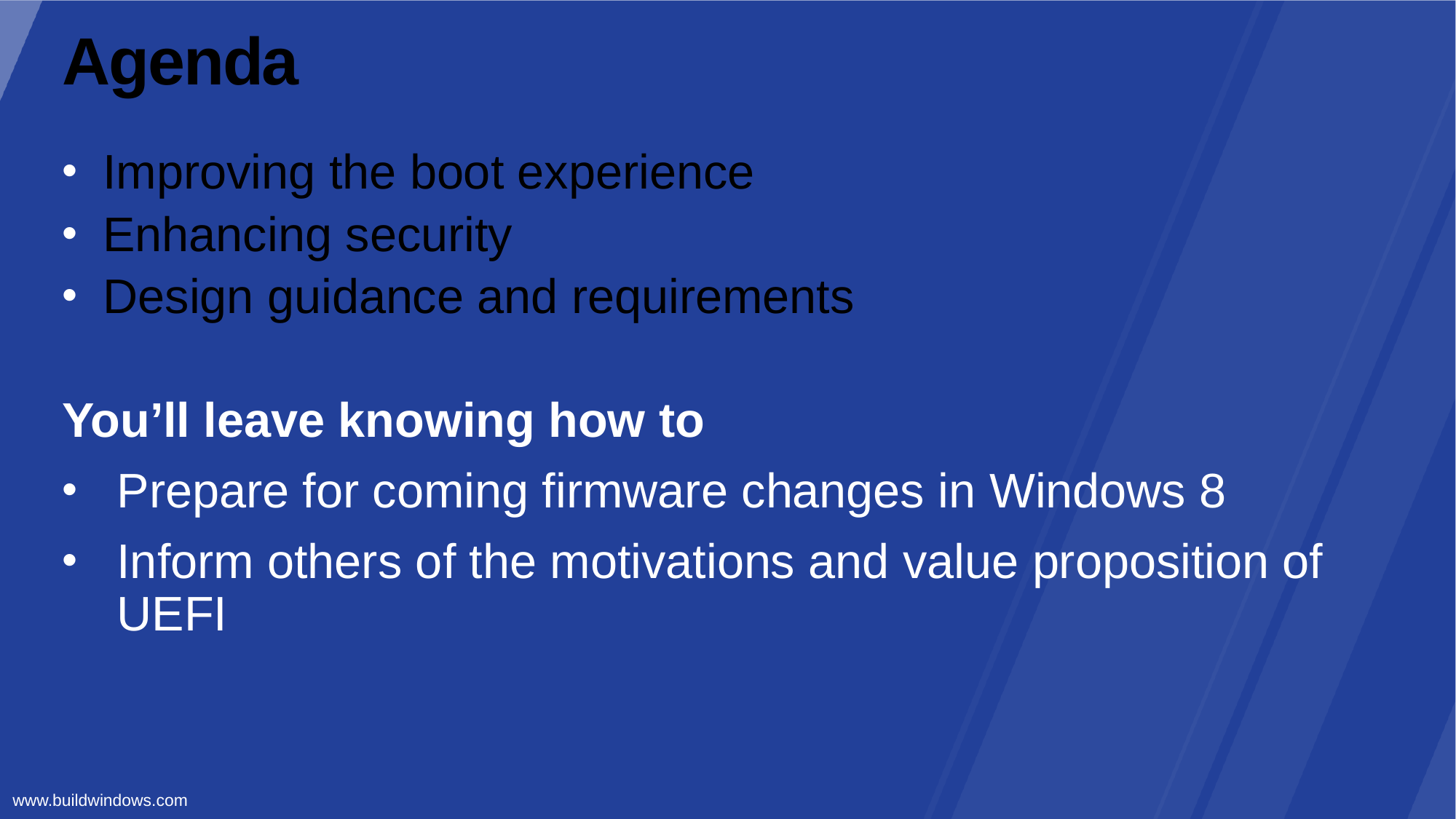

# Agenda
Improving the boot experience
Enhancing security
Design guidance and requirements

You’ll leave knowing how to
Prepare for coming firmware changes in Windows 8
Inform others of the motivations and value proposition of UEFI